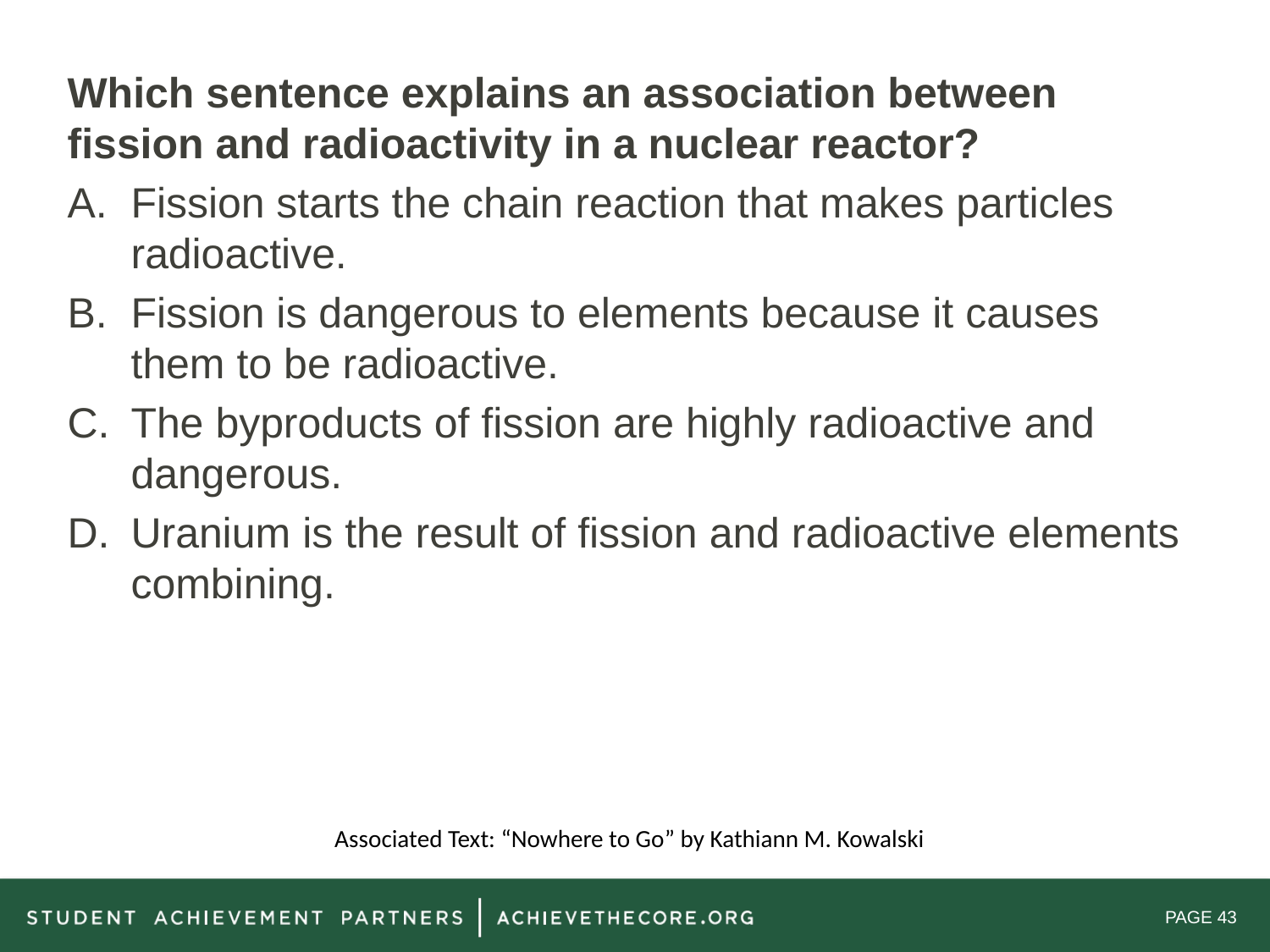

Which sentence explains an association between fission and radioactivity in a nuclear reactor?
Fission starts the chain reaction that makes particles radioactive.
Fission is dangerous to elements because it causes them to be radioactive.
The byproducts of fission are highly radioactive and dangerous.
Uranium is the result of fission and radioactive elements combining.

Associated Text: “Nowhere to Go” by Kathiann M. Kowalski